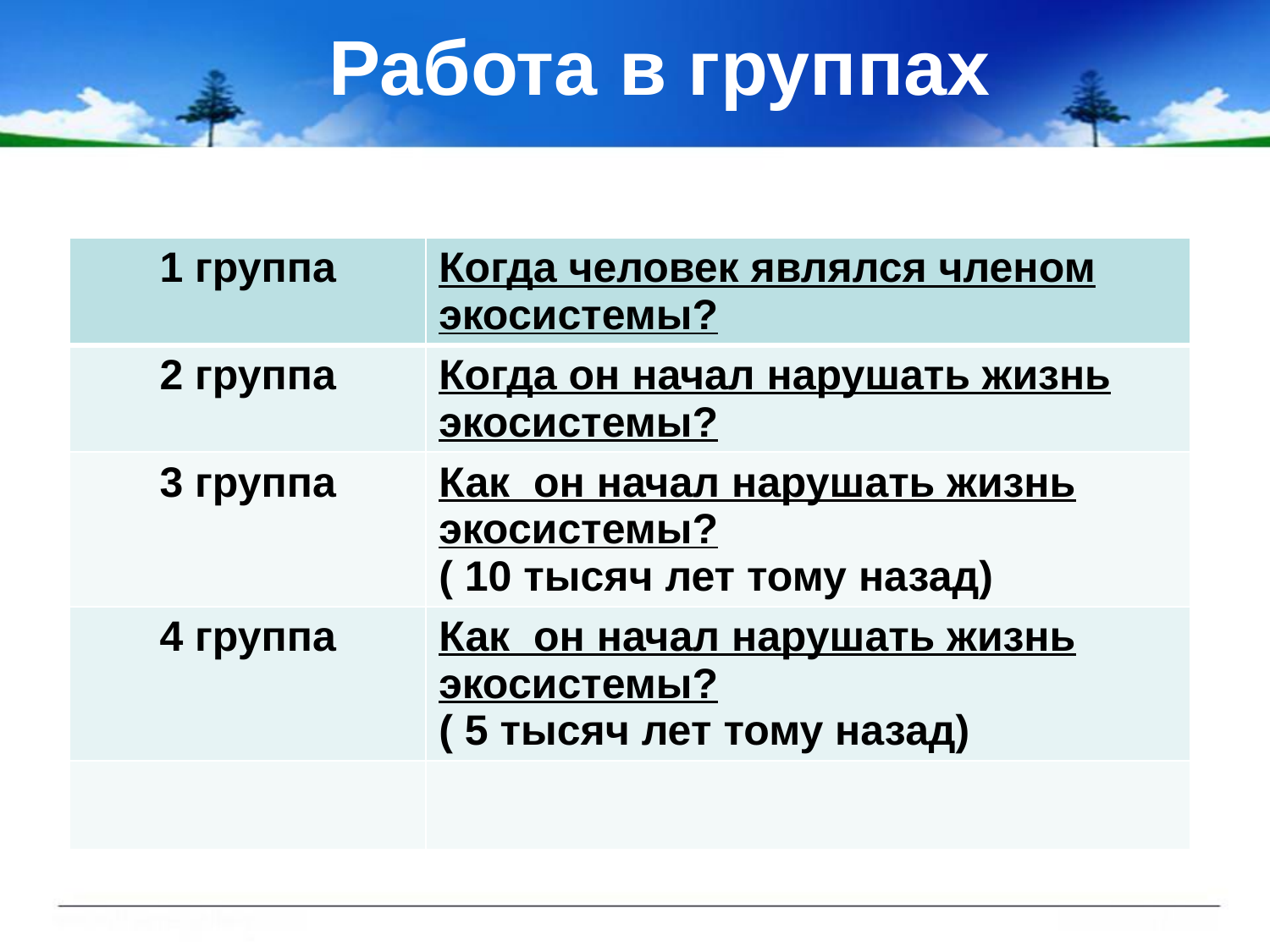

# Работа в группах

| 1 группа | Когда человек являлся членом экосистемы? |
| --- | --- |
| 2 группа | Когда он начал нарушать жизнь экосистемы? |
| 3 группа | Как он начал нарушать жизнь экосистемы? ( 10 тысяч лет тому назад) |
| 4 группа | Как он начал нарушать жизнь экосистемы? ( 5 тысяч лет тому назад) |
|  |  |